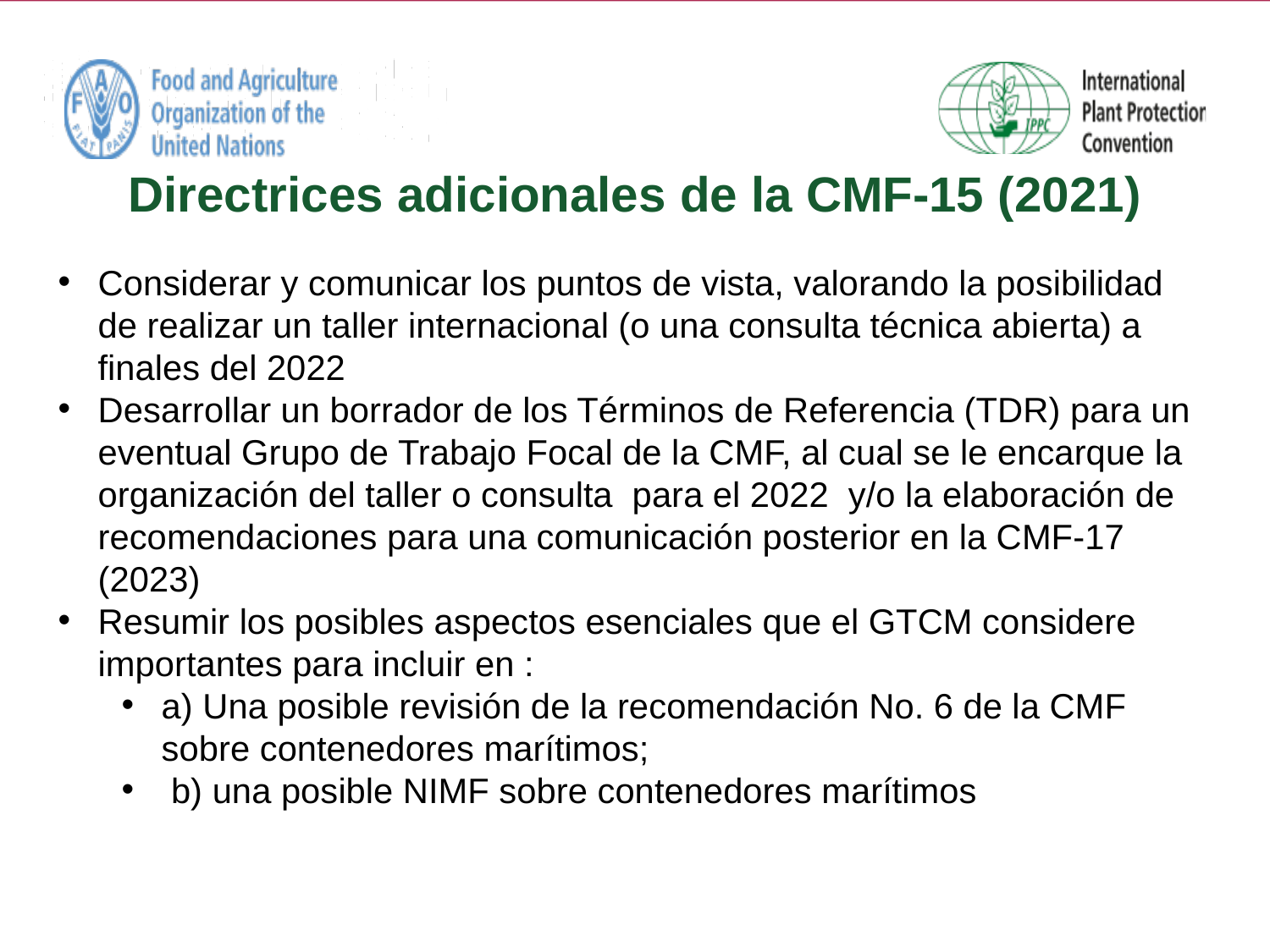

Directrices adicionales de la CMF-15 (2021)
Considerar y comunicar los puntos de vista, valorando la posibilidad de realizar un taller internacional (o una consulta técnica abierta) a finales del 2022
Desarrollar un borrador de los Términos de Referencia (TDR) para un eventual Grupo de Trabajo Focal de la CMF, al cual se le encarque la organización del taller o consulta  para el 2022  y/o la elaboración de recomendaciones para una comunicación posterior en la CMF-17 (2023)
Resumir los posibles aspectos esenciales que el GTCM considere importantes para incluir en :
a) Una posible revisión de la recomendación No. 6 de la CMF sobre contenedores marítimos;
 b) una posible NIMF sobre contenedores marítimos